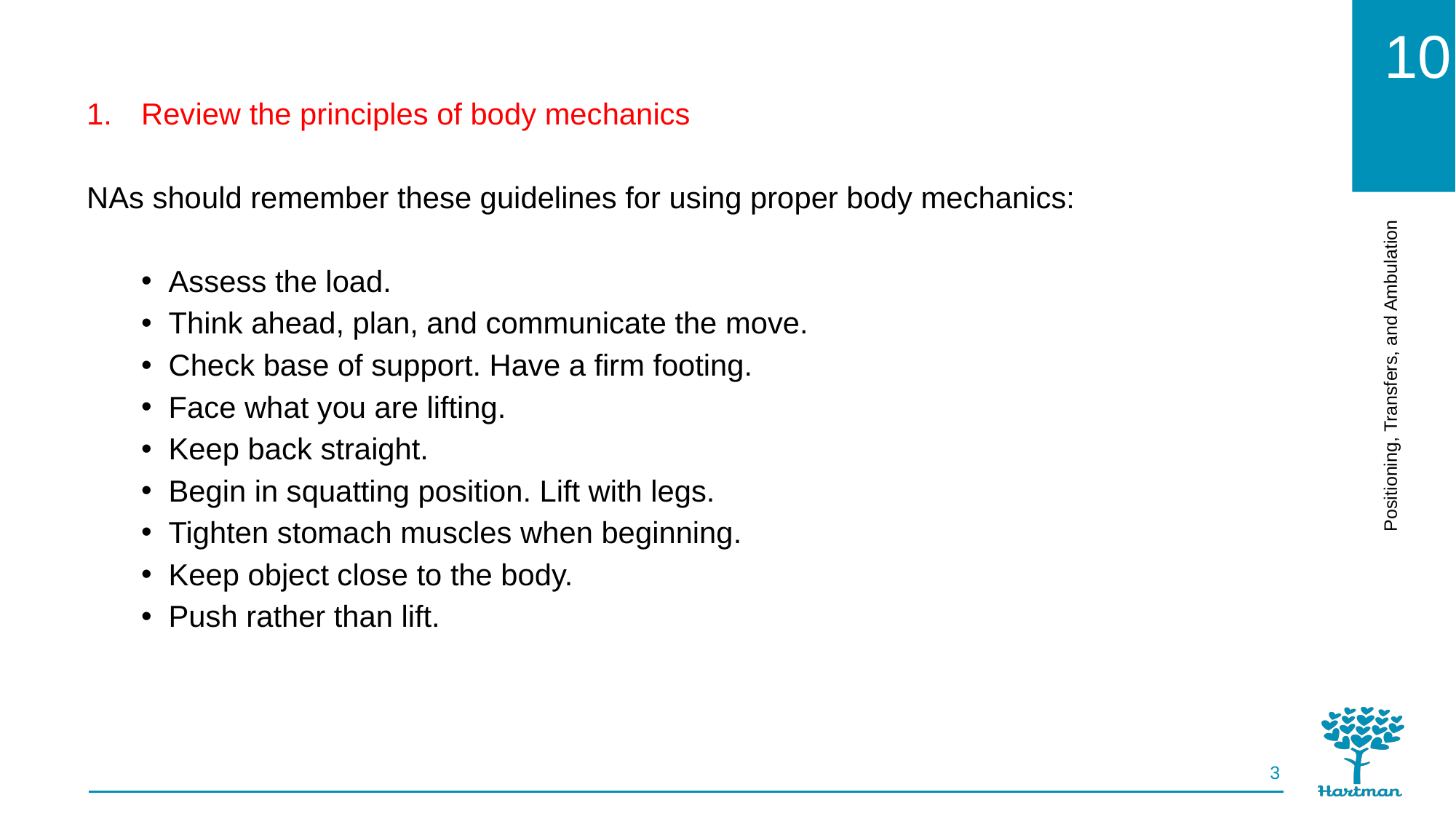

Review the principles of body mechanics

NAs should remember these guidelines for using proper body mechanics:

Assess the load.
Think ahead, plan, and communicate the move.
Check base of support. Have a firm footing.
Face what you are lifting.
Keep back straight.
Begin in squatting position. Lift with legs.
Tighten stomach muscles when beginning.
Keep object close to the body.
Push rather than lift.

3